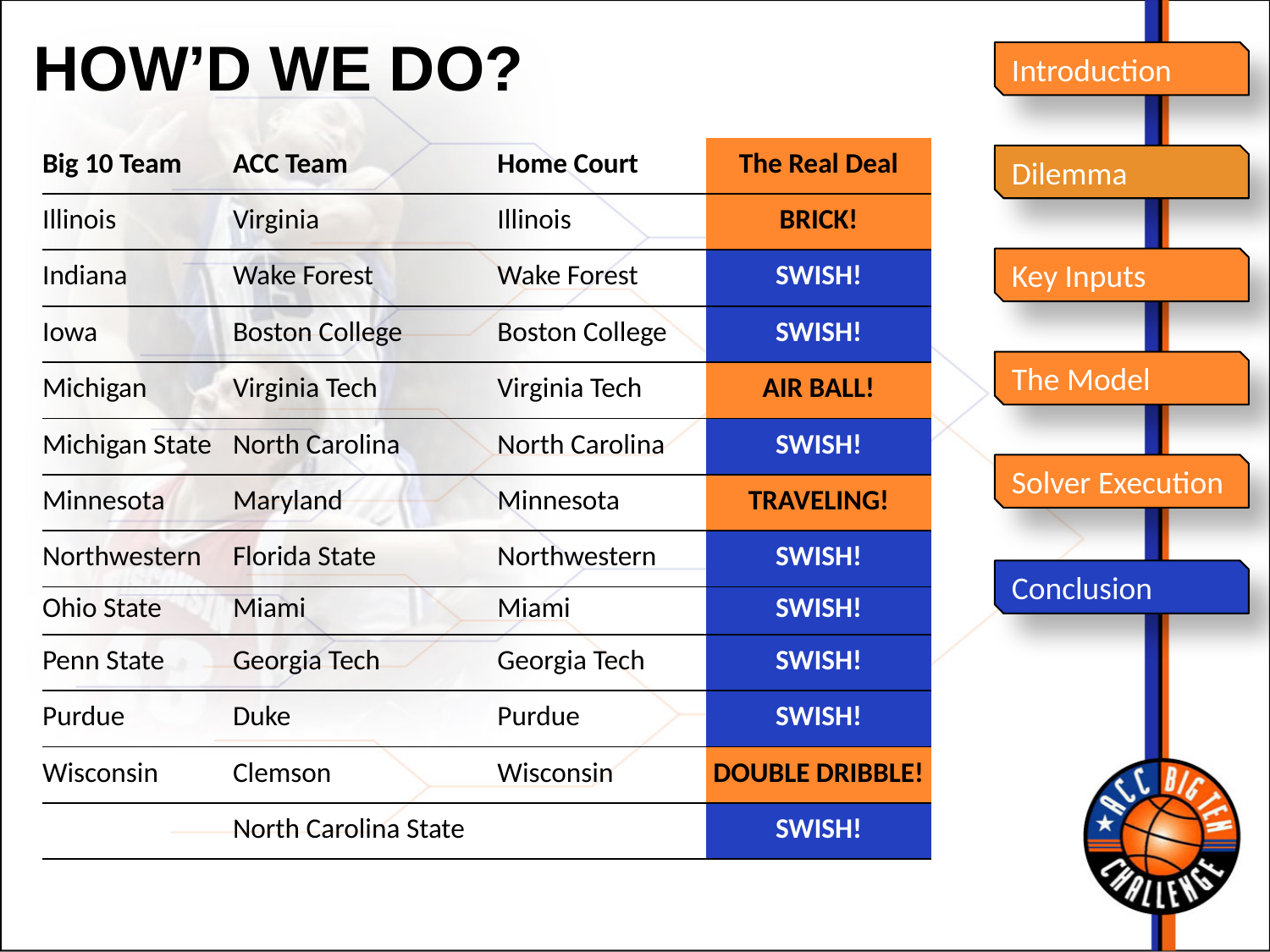

How’d We Do?
Introduction
| Big 10 Team |  | ACC Team | Home Court | The Real Deal |
| --- | --- | --- | --- | --- |
| Illinois |  | Virginia | Illinois | BRICK! |
| Indiana |  | Wake Forest | Wake Forest | SWISH! |
| Iowa |  | Boston College | Boston College | SWISH! |
| Michigan |  | Virginia Tech | Virginia Tech | AIR BALL! |
| Michigan State |  | North Carolina | North Carolina | SWISH! |
| Minnesota |  | Maryland | Minnesota | TRAVELING! |
| Northwestern |  | Florida State | Northwestern | SWISH! |
| Ohio State |  | Miami | Miami | SWISH! |
| Penn State |  | Georgia Tech | Georgia Tech | SWISH! |
| Purdue |  | Duke | Purdue | SWISH! |
| Wisconsin |  | Clemson | Wisconsin | DOUBLE DRIBBLE! |
|  |  | North Carolina State |  | SWISH! |
Dilemma
Key Inputs
The Model
Solver Execution
Conclusion